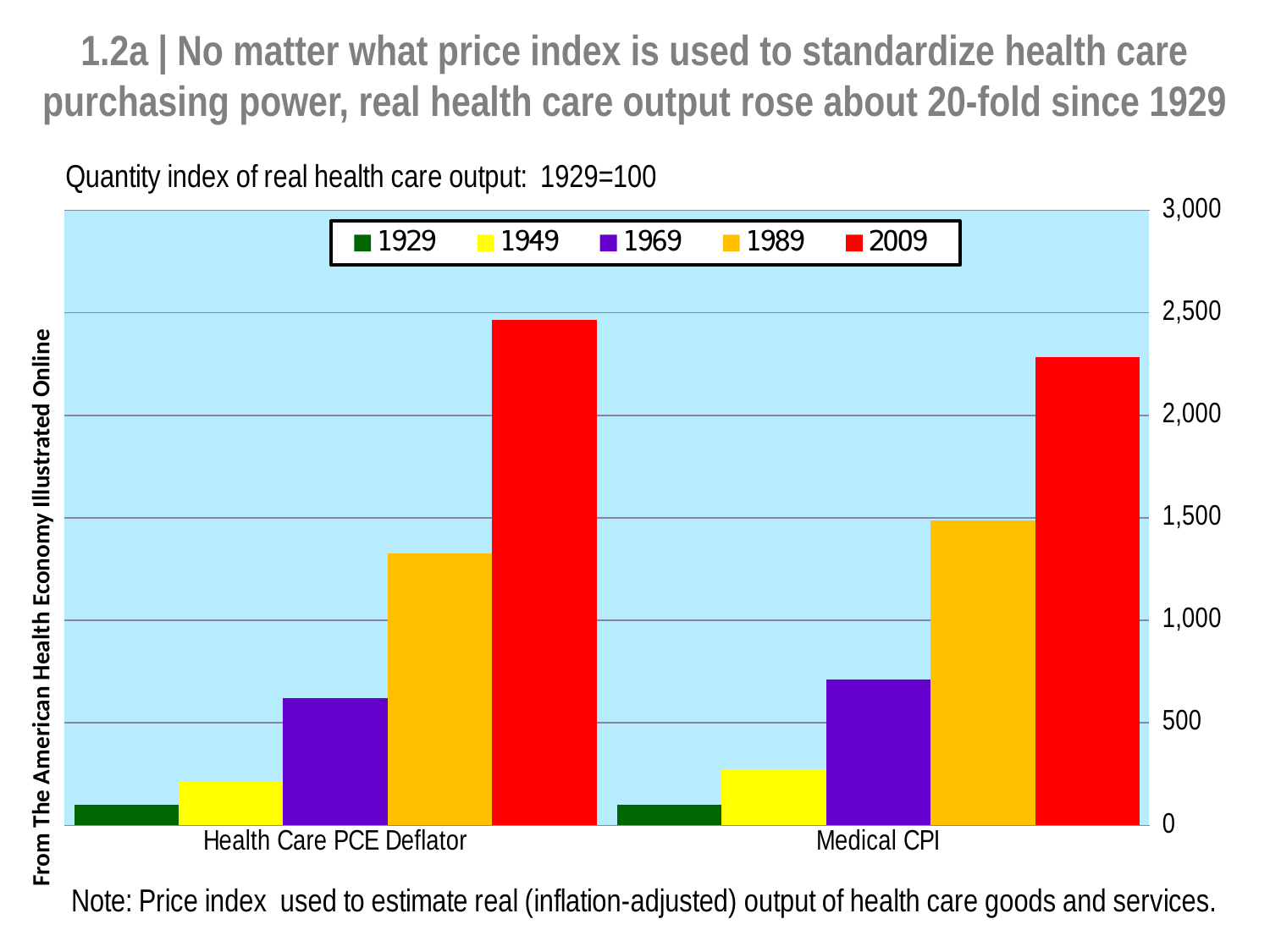

# 1.2a | No matter what price index is used to standardize health care purchasing power, real health care output rose about 20-fold since 1929

### Chart:

| Category | 1929  | 1949  | 1969  | 1989  | 2009  |
|---|---|---|---|---|---|
| Health Care PCE Deflator | 100.0 | 217.1259770409623 | 622.3253970554405 | 1326.4558188475792 | 2466.3960034341735 |
| Medical CPI | 100.0 | 272.896932714941 | 711.8051237695153 | 1487.1401486854677 | 2283.485084984838 |
From The American Health Economy Illustrated Online